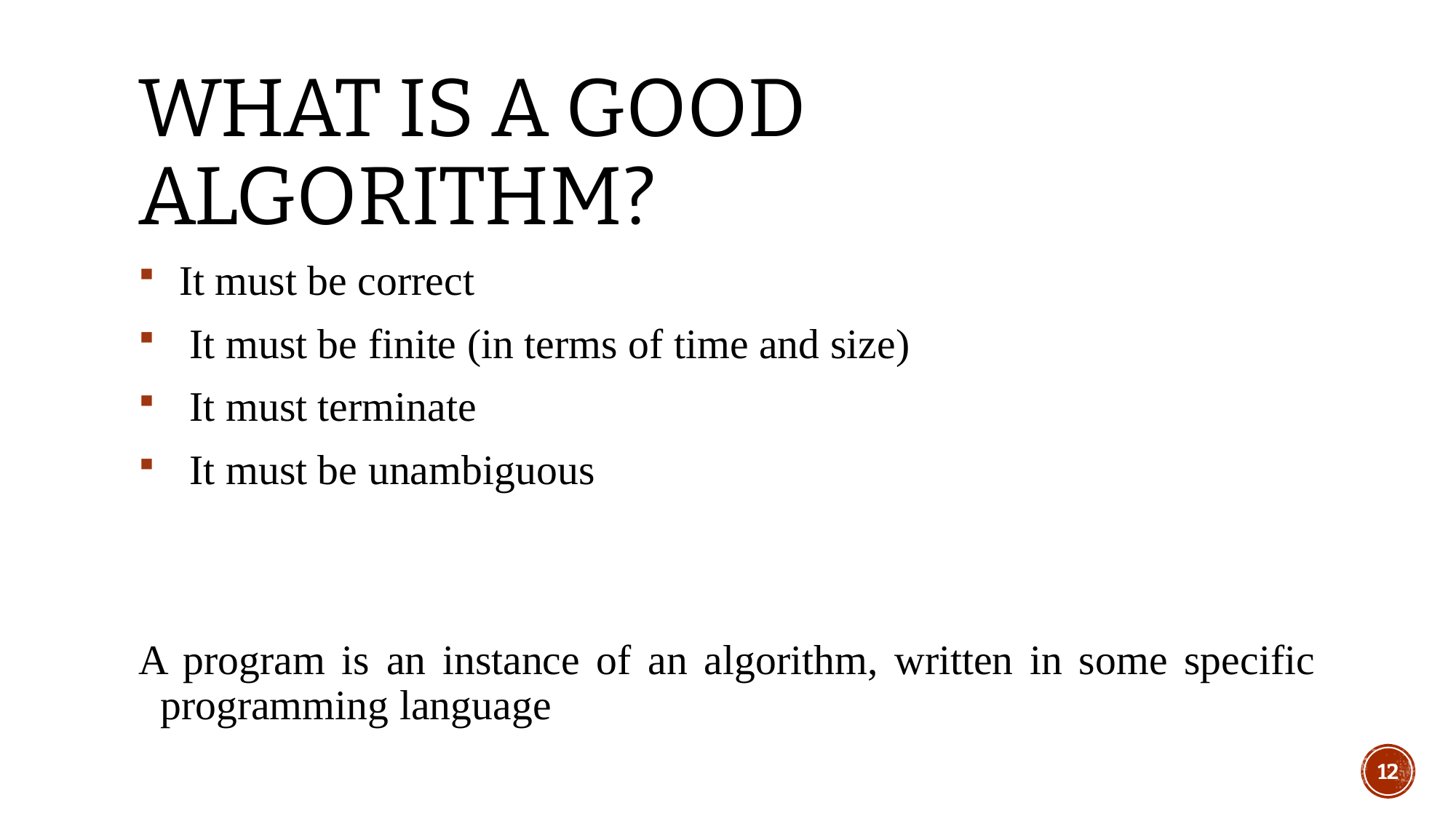

# What Is A Good Algorithm?
It must be correct
 It must be finite (in terms of time and size)
 It must terminate
 It must be unambiguous

A program is an instance of an algorithm, written in some specific programming language

12